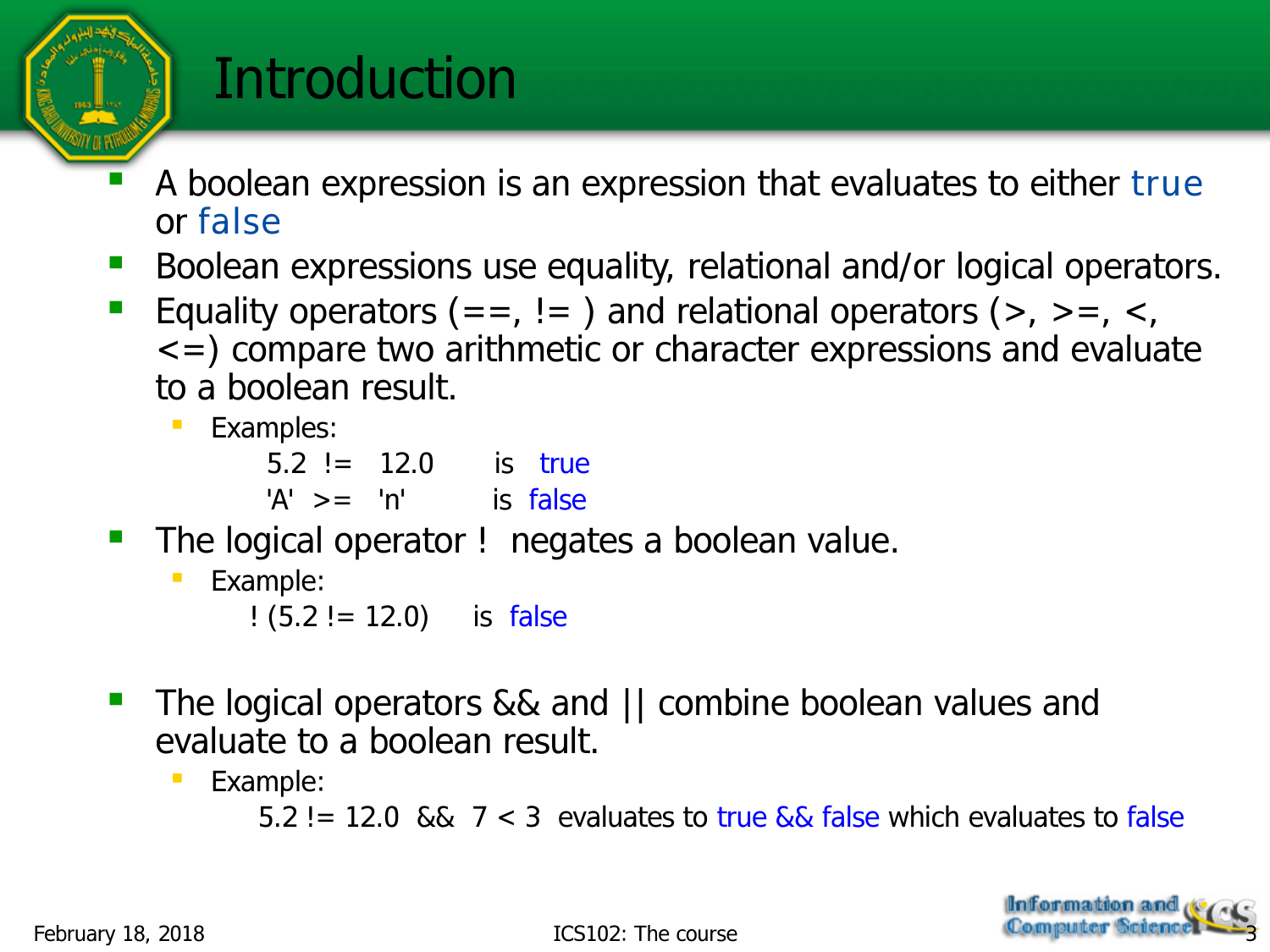

Introduction
A boolean expression is an expression that evaluates to either true or false
Boolean expressions use equality, relational and/or logical operators.
Equality operators (==, != ) and relational operators (>, >=, <, <=) compare two arithmetic or character expressions and evaluate to a boolean result.
Examples:
           5.2  !=   12.0       is   true
           'A'  >=   'n'          is  false
The logical operator !  negates a boolean value.
Example:
         ! (5.2 != 12.0)     is  false

The logical operators && and || combine boolean values and evaluate to a boolean result.
Example:
          5.2 != 12.0  &&  7 < 3  evaluates to true && false which evaluates to false

February 18, 2018
ICS102: The course
3